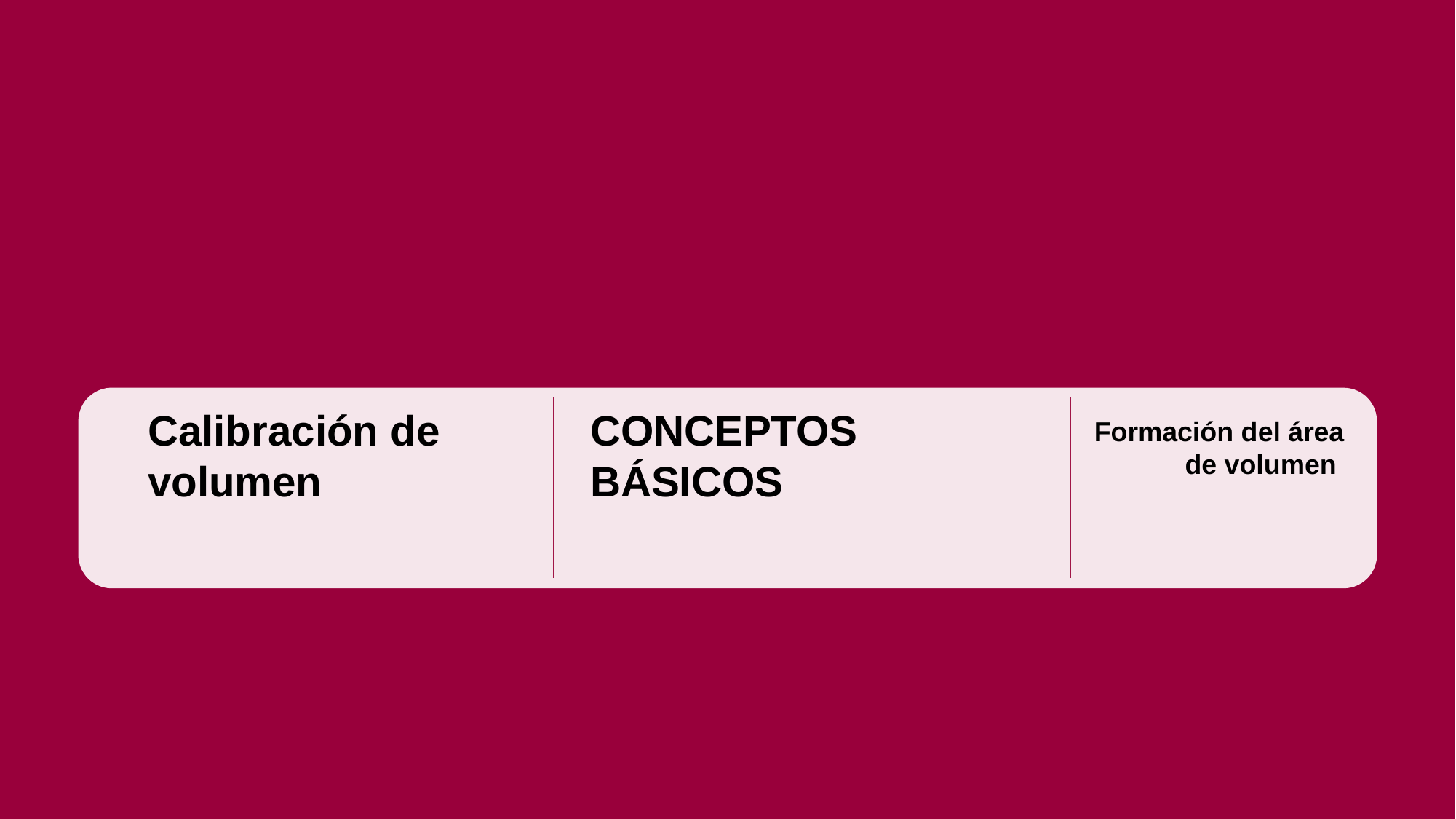

Calibración de volumen
CONCEPTOS BÁSICOS
Formación del área de volumen